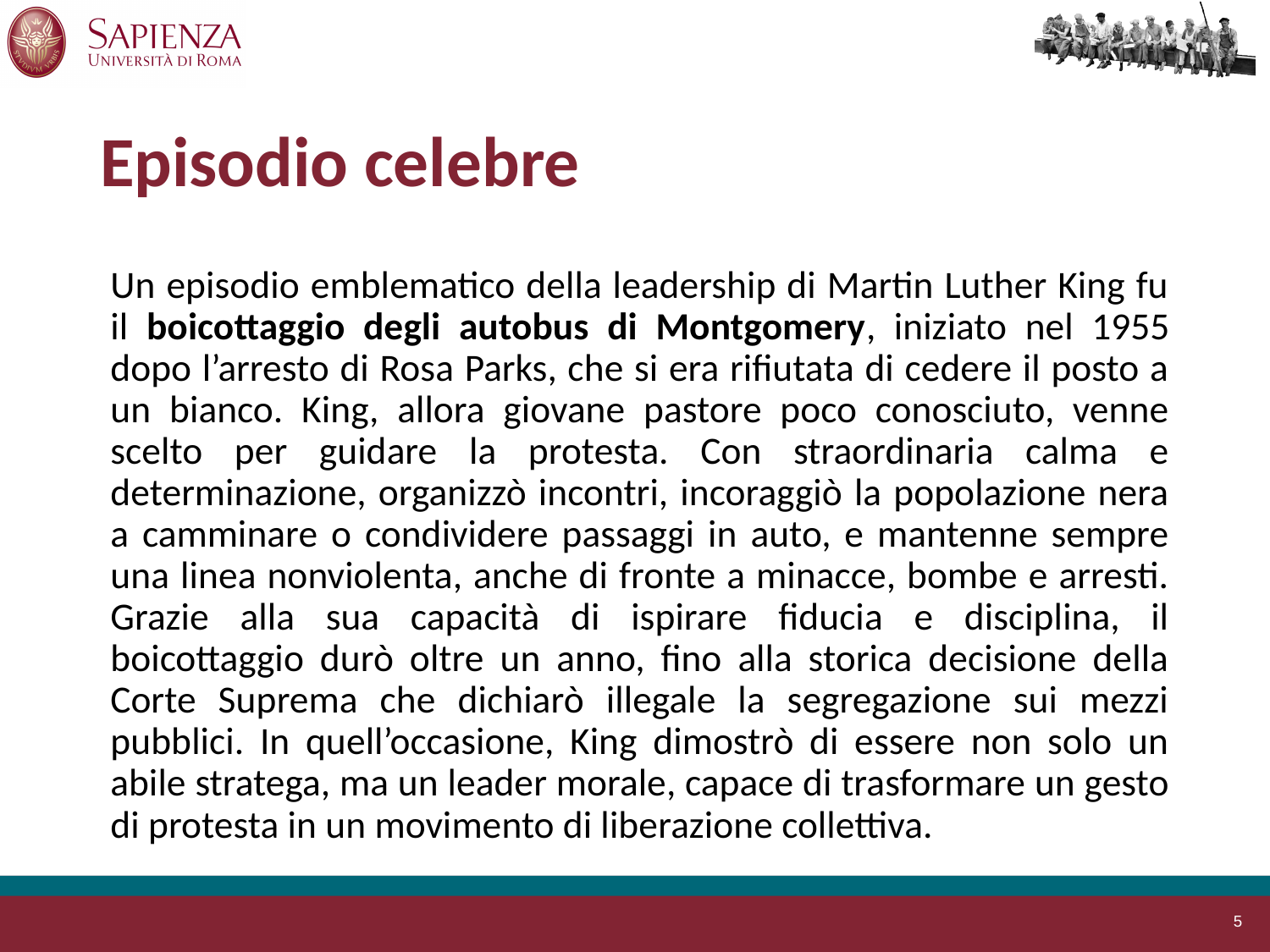

# Episodio celebre
Un episodio emblematico della leadership di Martin Luther King fu il boicottaggio degli autobus di Montgomery, iniziato nel 1955 dopo l’arresto di Rosa Parks, che si era rifiutata di cedere il posto a un bianco. King, allora giovane pastore poco conosciuto, venne scelto per guidare la protesta. Con straordinaria calma e determinazione, organizzò incontri, incoraggiò la popolazione nera a camminare o condividere passaggi in auto, e mantenne sempre una linea nonviolenta, anche di fronte a minacce, bombe e arresti.
Grazie alla sua capacità di ispirare fiducia e disciplina, il boicottaggio durò oltre un anno, fino alla storica decisione della Corte Suprema che dichiarò illegale la segregazione sui mezzi pubblici. In quell’occasione, King dimostrò di essere non solo un abile stratega, ma un leader morale, capace di trasformare un gesto di protesta in un movimento di liberazione collettiva.
5